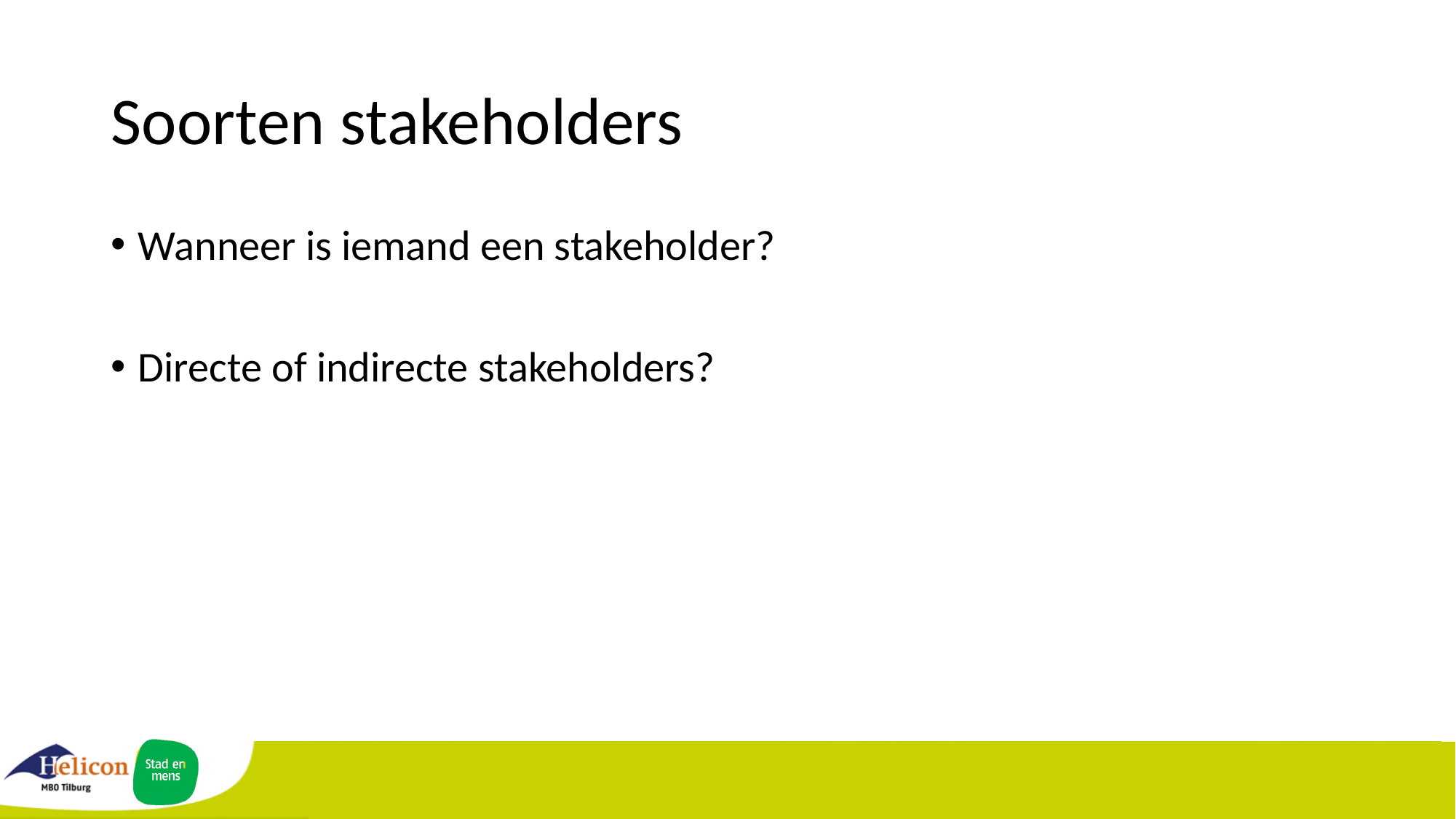

# Soorten stakeholders
Wanneer is iemand een stakeholder?

Directe of indirecte stakeholders?